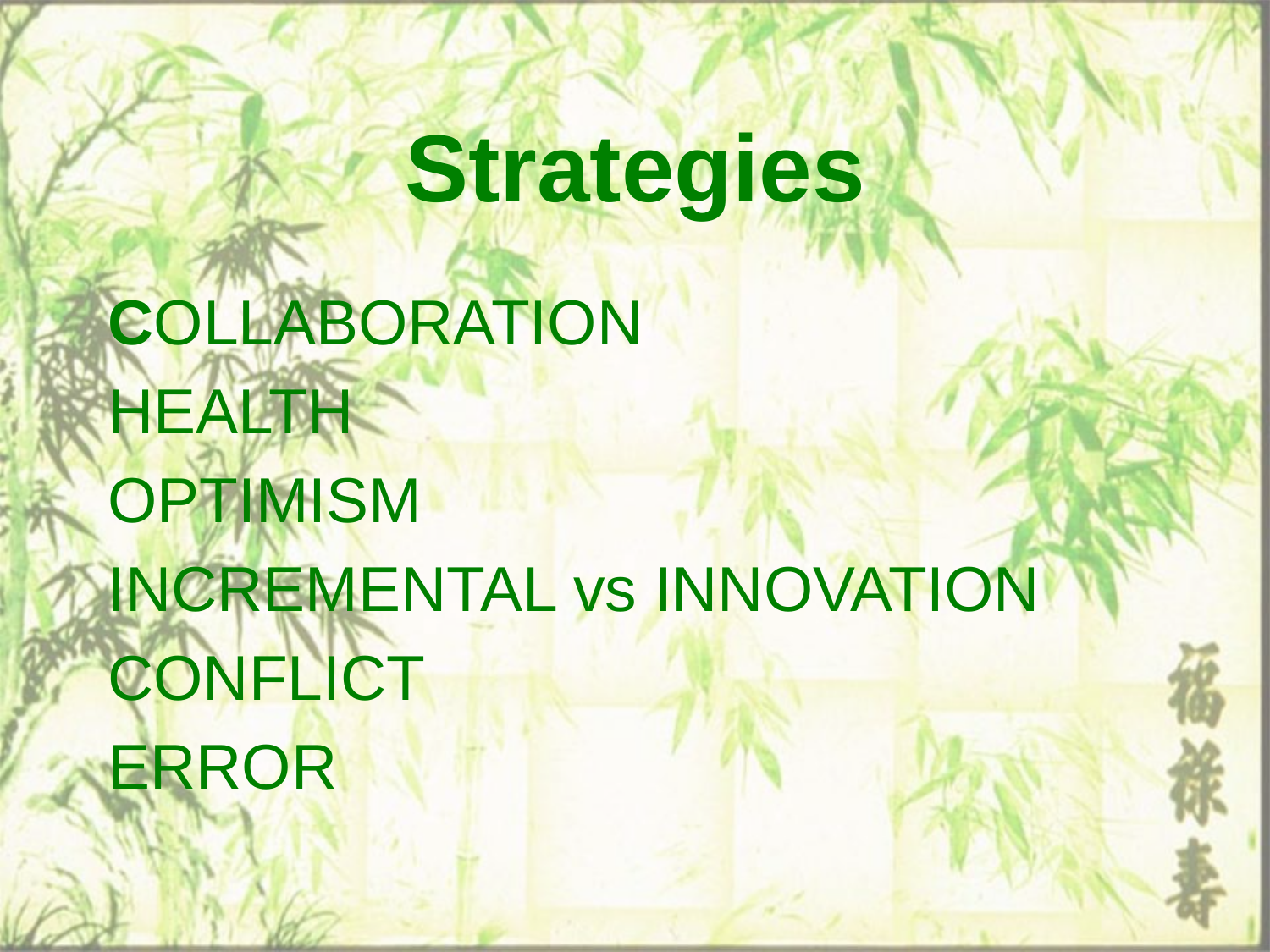

# Strategies
COLLABORATION
HEALTH
OPTIMISM
INCREMENTAL vs INNOVATION
CONFLICT
ERROR